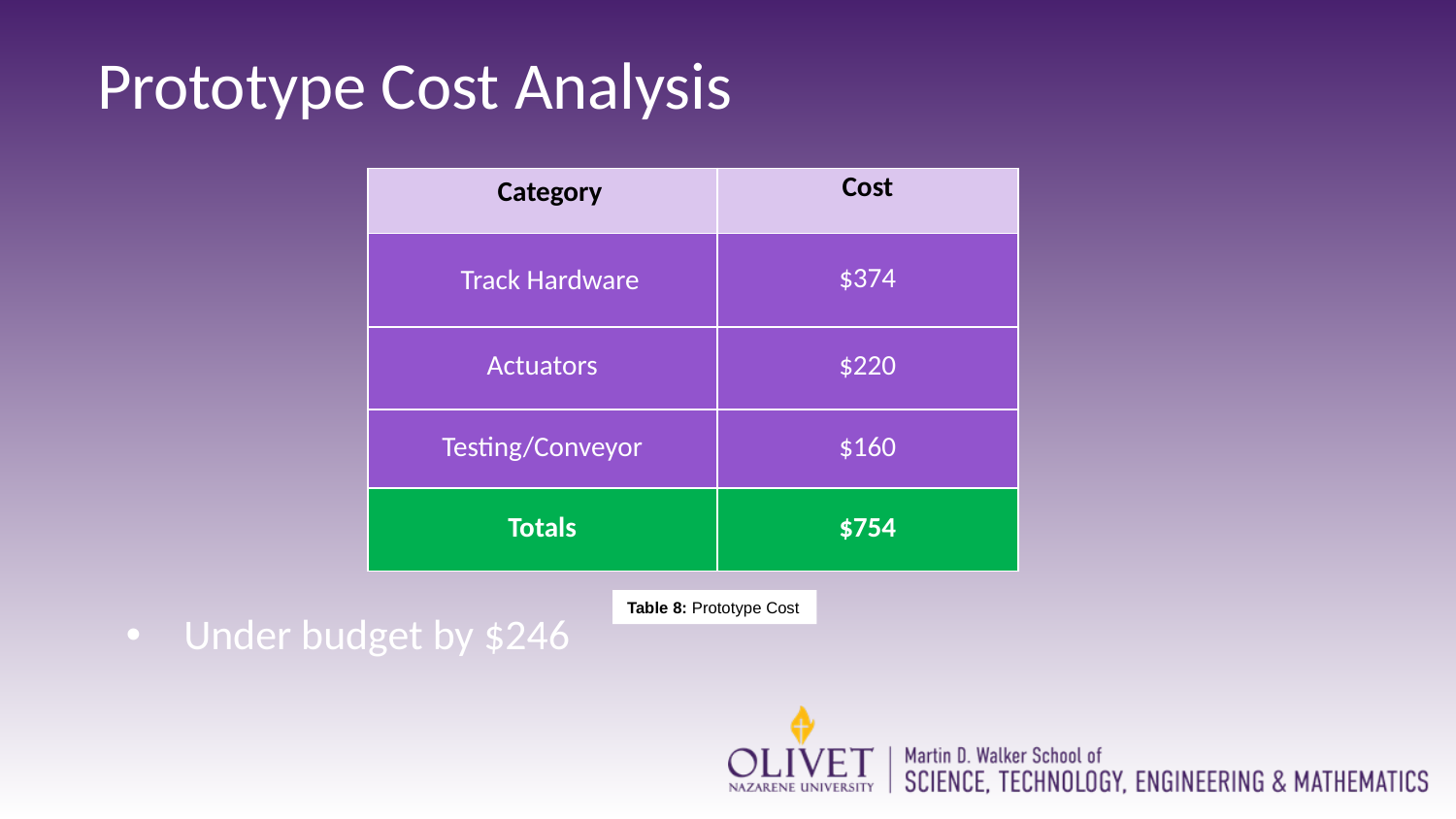

# Prototype Cost Analysis
| Category | Cost |
| --- | --- |
| Track Hardware | $374 |
| Actuators | $220 |
| Testing/Conveyor | $160 |
| Totals | $754 |
Table 8: Prototype Cost
Under budget by $246